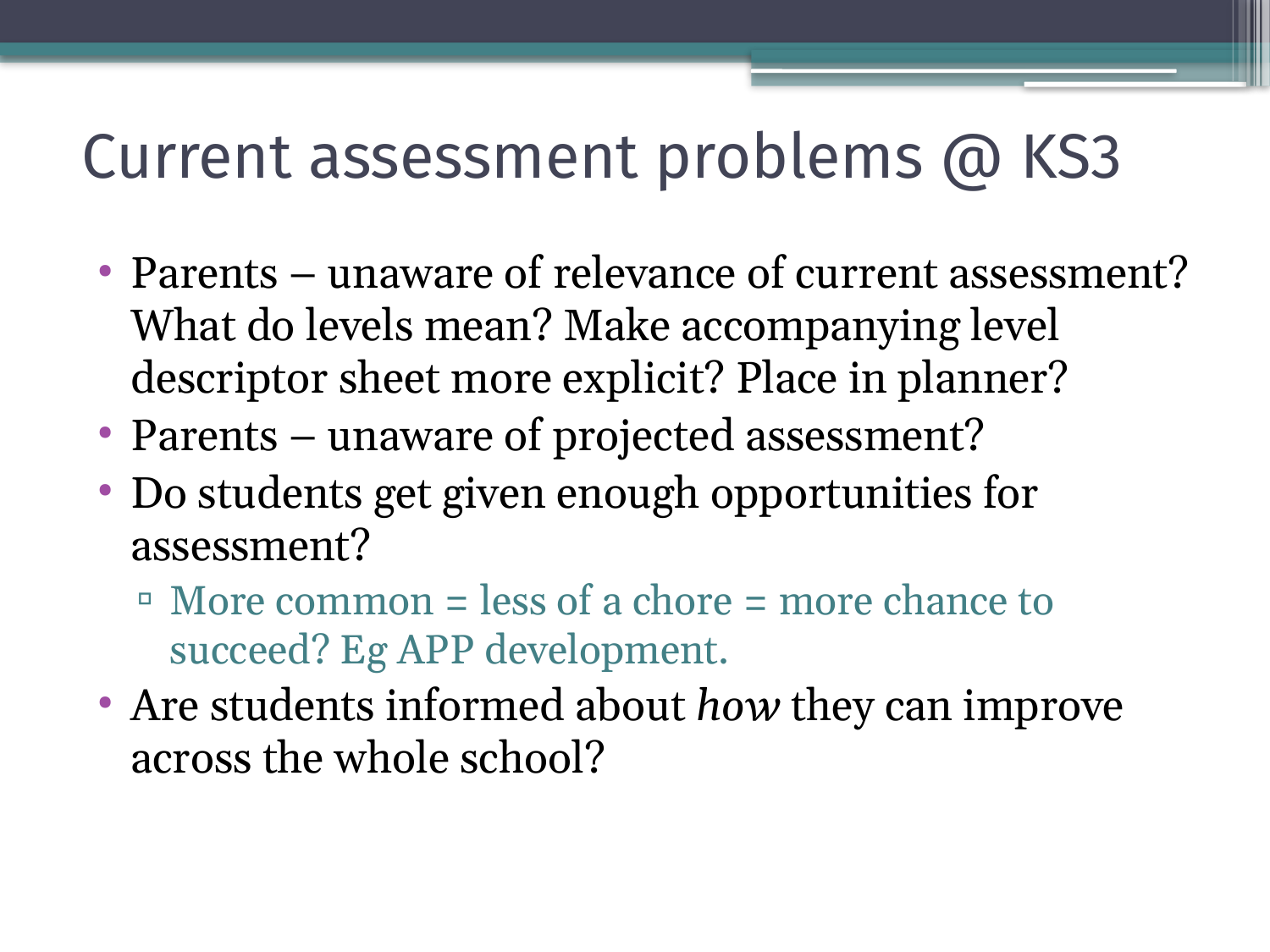

# Current assessment problems @ KS3
Parents – unaware of relevance of current assessment? What do levels mean? Make accompanying level descriptor sheet more explicit? Place in planner?
Parents – unaware of projected assessment?
Do students get given enough opportunities for assessment?
More common = less of a chore = more chance to succeed? Eg APP development.
Are students informed about how they can improve across the whole school?